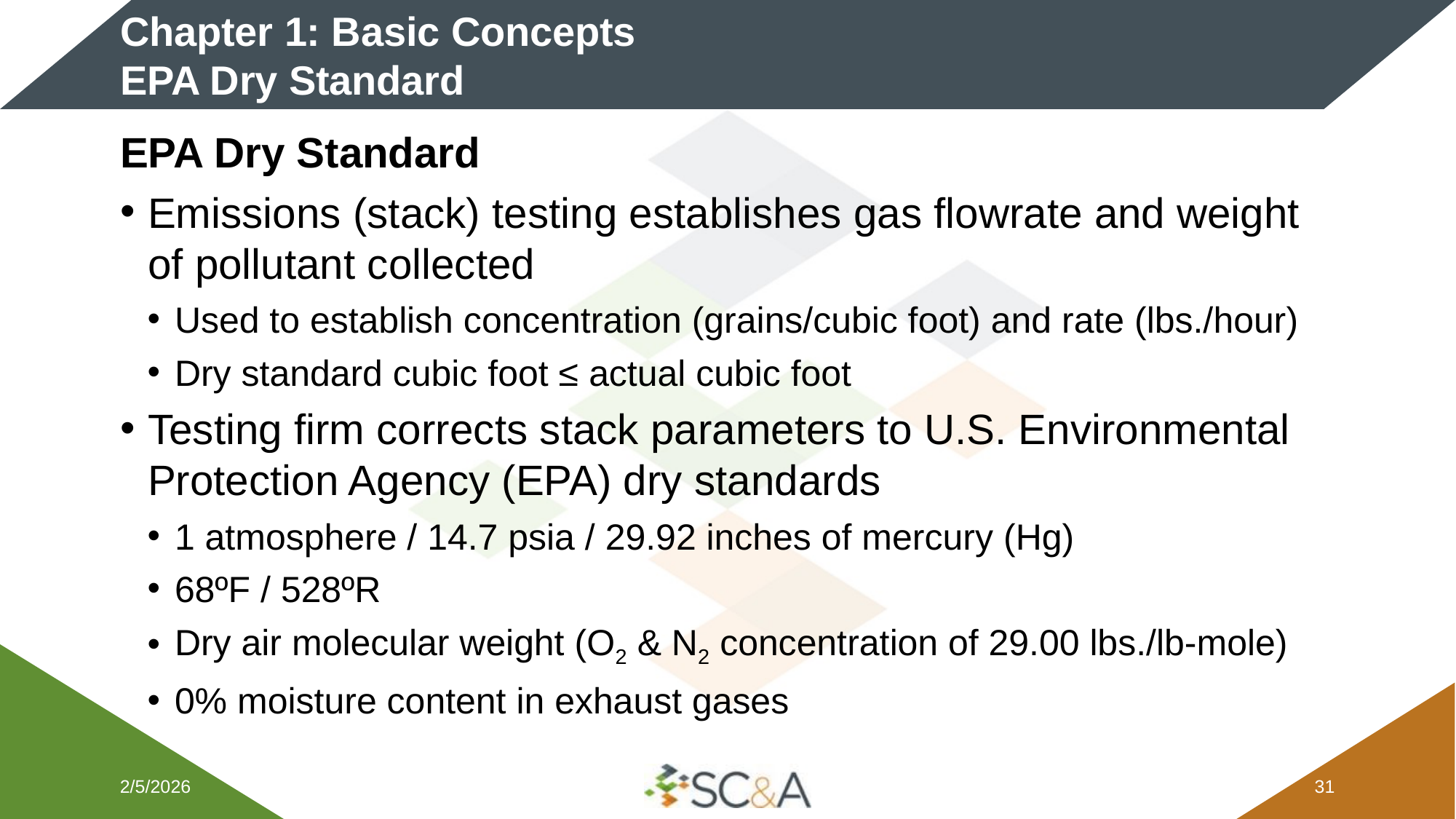

# Chapter 1: Basic Concepts EPA Dry Standard
EPA Dry Standard
Emissions (stack) testing establishes gas flowrate and weight of pollutant collected
Used to establish concentration (grains/cubic foot) and rate (lbs./hour)
Dry standard cubic foot ≤ actual cubic foot
Testing firm corrects stack parameters to U.S. Environmental Protection Agency (EPA) dry standards
1 atmosphere / 14.7 psia / 29.92 inches of mercury (Hg)
68ºF / 528ºR
Dry air molecular weight (O2 & N2 concentration of 29.00 lbs./lb-mole)
0% moisture content in exhaust gases
2/5/2026
31